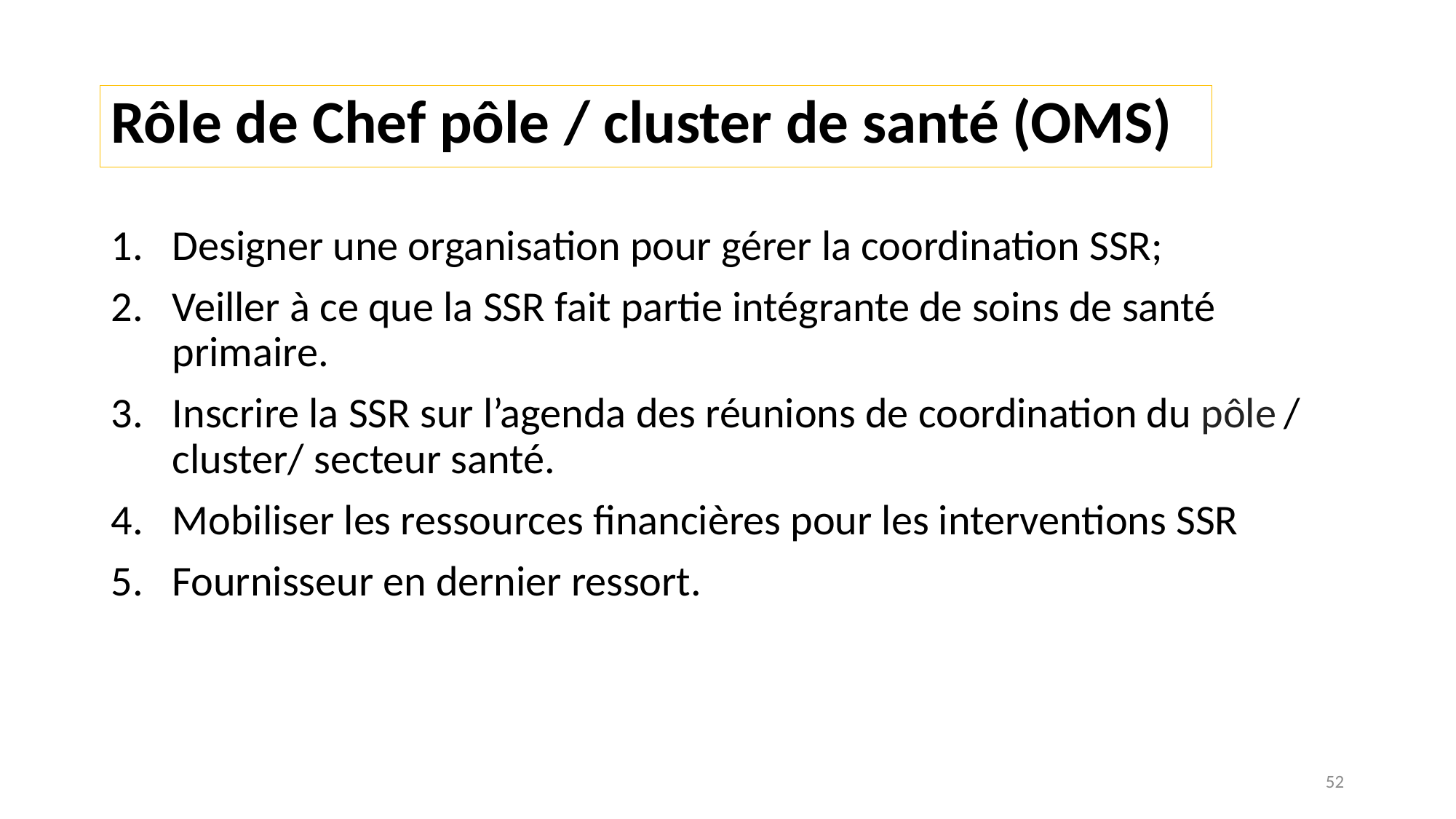

# Rôle de Chef pôle / cluster de santé (OMS)
Designer une organisation pour gérer la coordination SSR;
Veiller à ce que la SSR fait partie intégrante de soins de santé primaire.
Inscrire la SSR sur l’agenda des réunions de coordination du pôle / cluster/ secteur santé.
Mobiliser les ressources financières pour les interventions SSR
Fournisseur en dernier ressort.
52